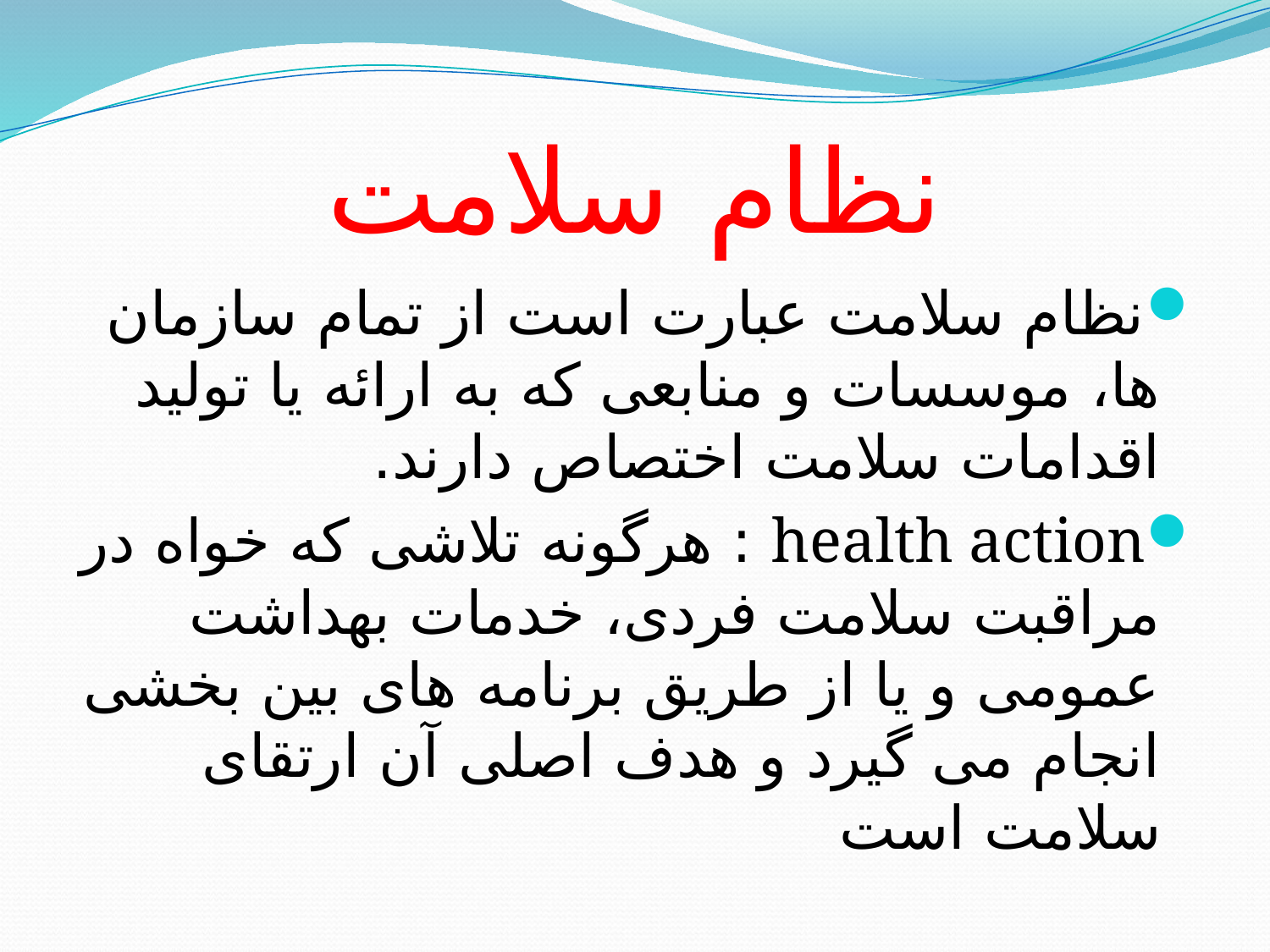

# نظام سلامت
نظام سلامت عبارت است از تمام سازمان ها، موسسات و منابعی که به ارائه یا تولید اقدامات سلامت اختصاص دارند.
health action : هرگونه تلاشی که خواه در مراقبت سلامت فردی، خدمات بهداشت عمومی و یا از طریق برنامه های بین بخشی انجام می گیرد و هدف اصلی آن ارتقای سلامت است